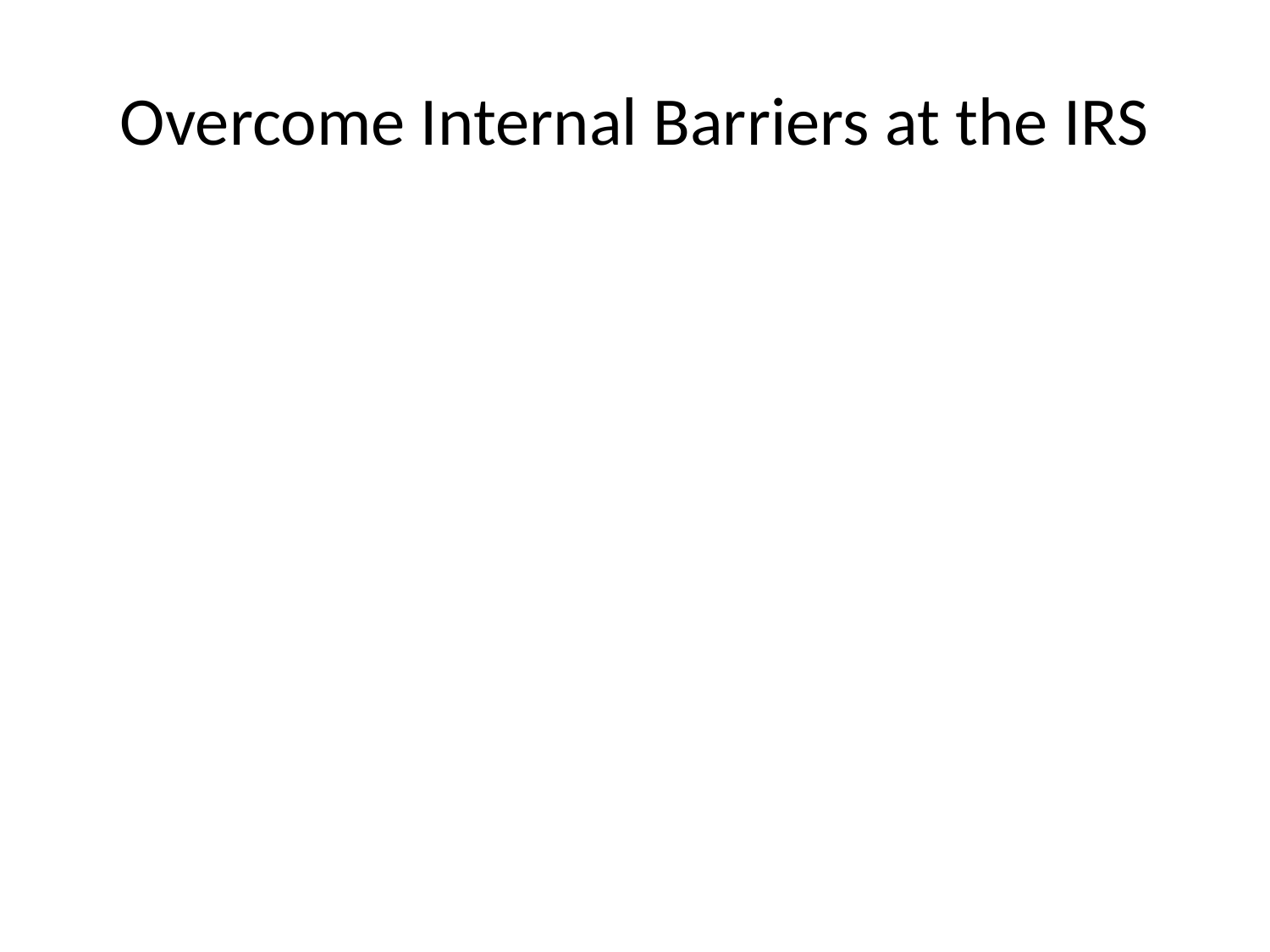

# Overcome Internal Barriers at the IRS